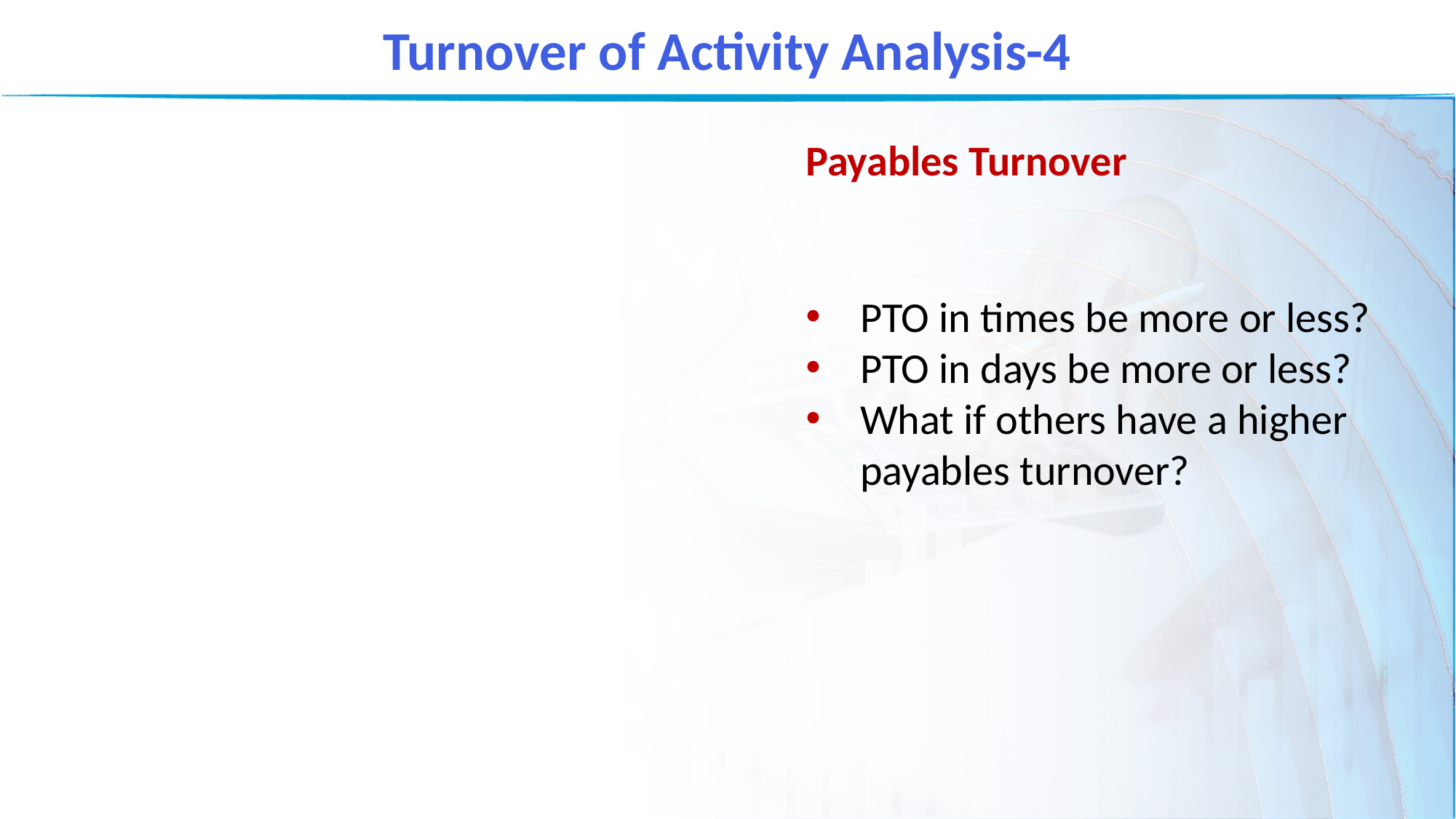

Turnover of Activity Analysis-4
Payables Turnover

PTO in times be more or less?
PTO in days be more or less?
What if others have a higher payables turnover?